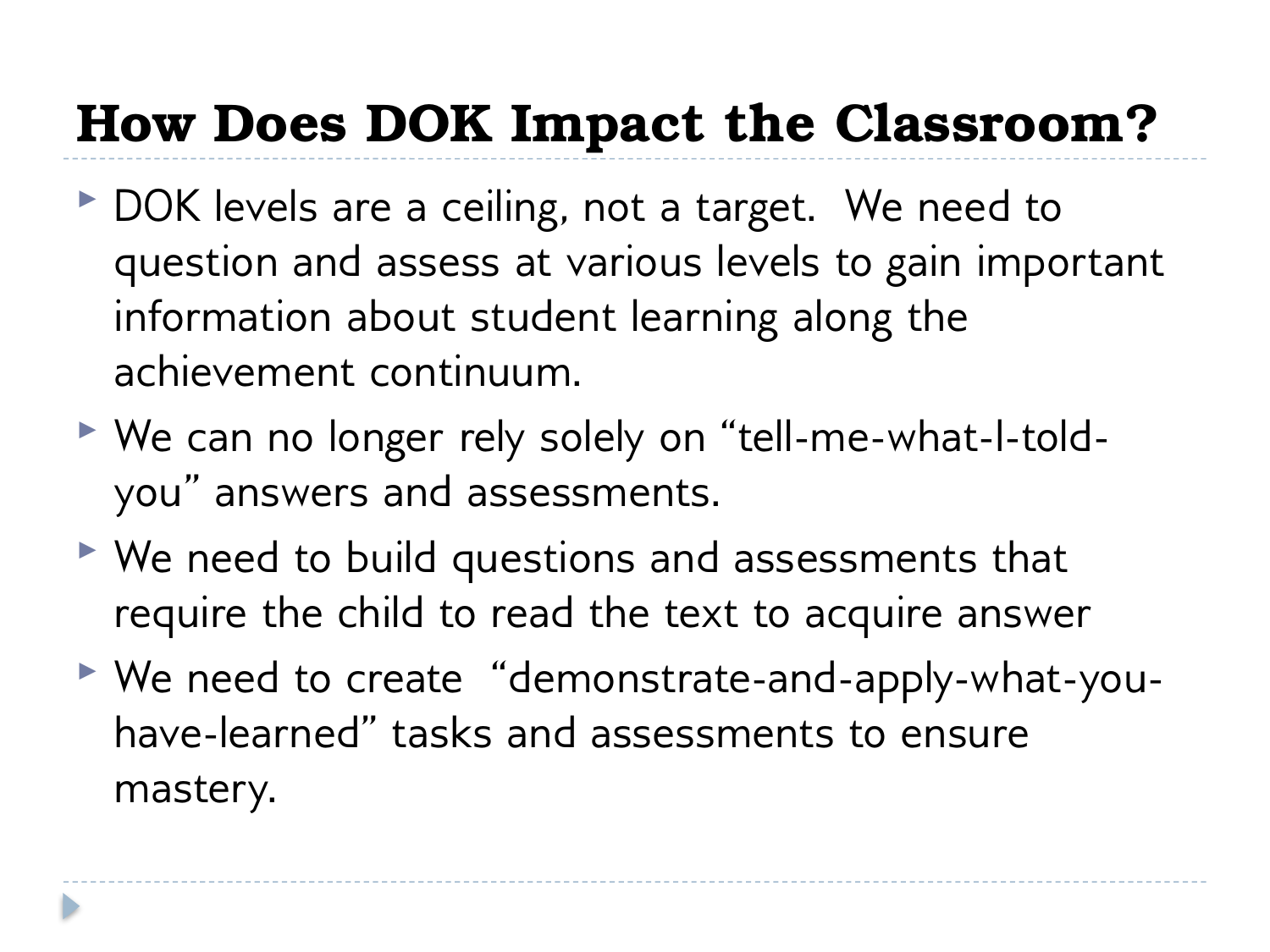

# How Does DOK Impact the Classroom?
DOK levels are a ceiling, not a target.  We need to question and assess at various levels to gain important information about student learning along the achievement continuum.
We can no longer rely solely on “tell-me-what-I-told-you” answers and assessments.
We need to build questions and assessments that require the child to read the text to acquire answer
We need to create  “demonstrate-and-apply-what-you-have-learned” tasks and assessments to ensure mastery.